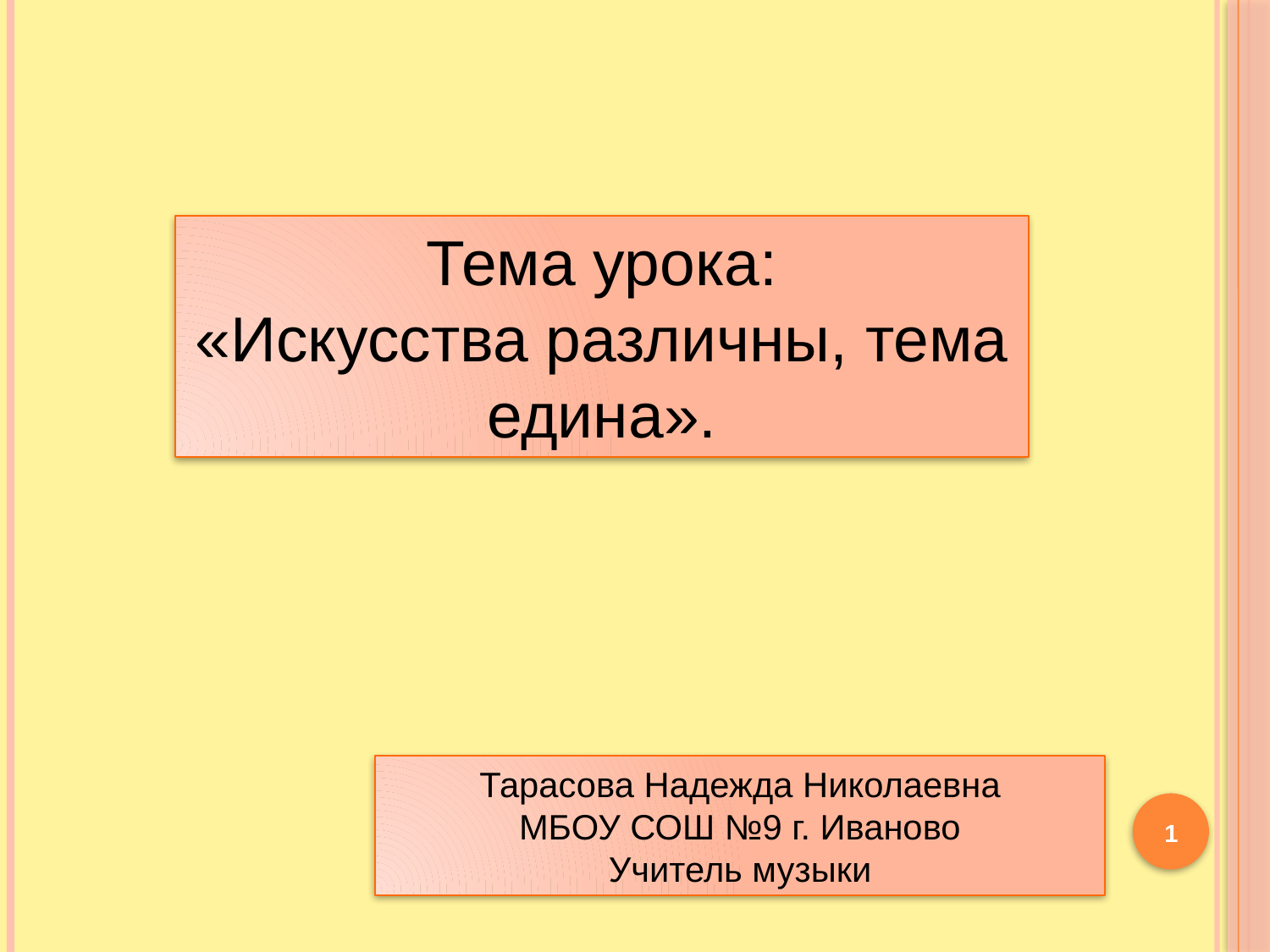

Тема урока:
«Искусства различны, тема едина».
Тарасова Надежда Николаевна
МБОУ СОШ №9 г. Иваново
Учитель музыки
1